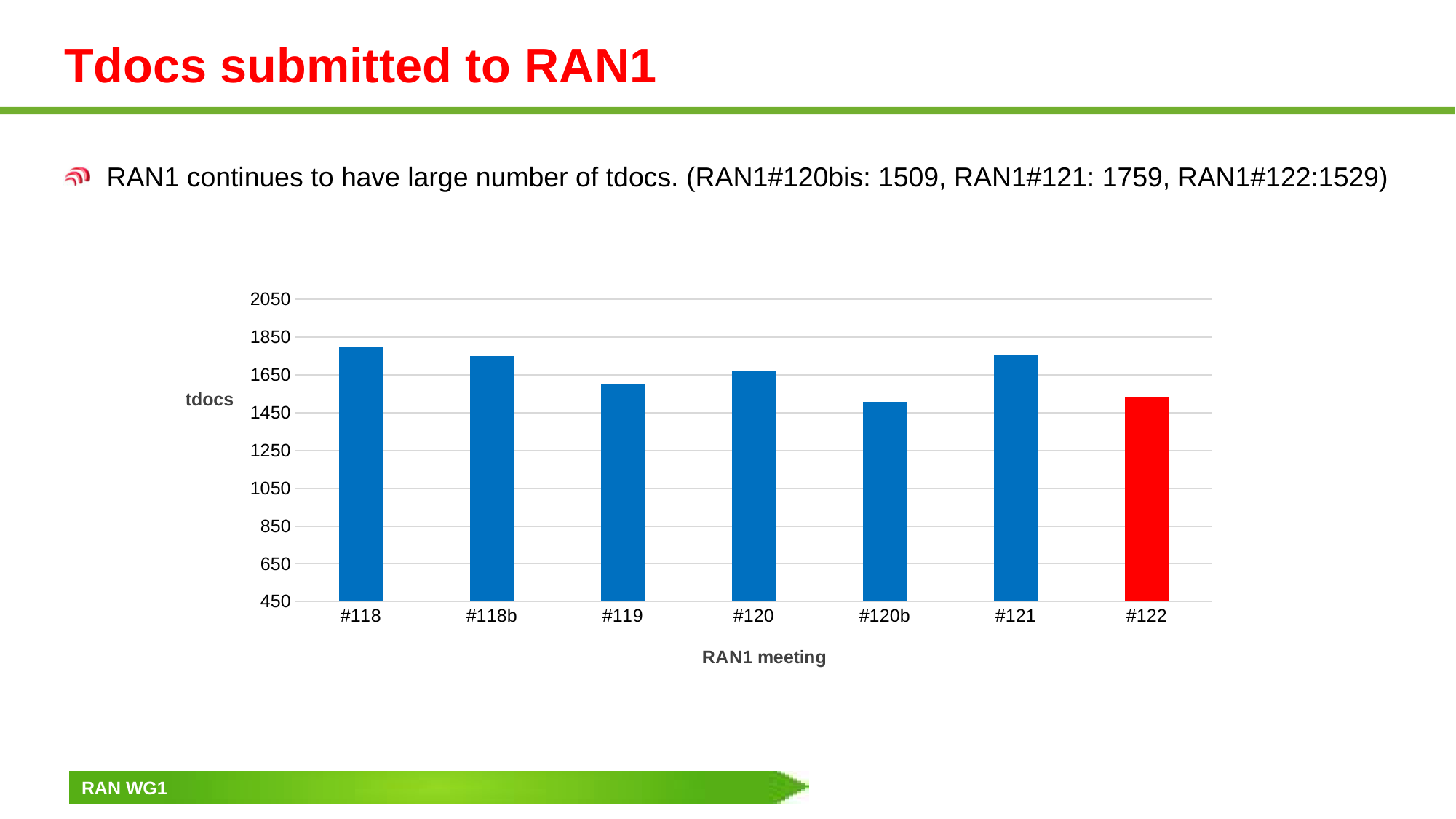

# Tdocs submitted to RAN1
RAN1 continues to have large number of tdocs. (RAN1#120bis: 1509, RAN1#121: 1759, RAN1#122:1529)

### Chart: RAN1 meeting

| Category | Attended participants |
|---|---|
| #118 | 1800.0 |
| #118b | 1751.0 |
| #119 | 1600.0 |
| #120 | 1674.0 |
| #120b | 1509.0 |
| #121 | 1759.0 |
| #122 | 1529.0 |
tdocs